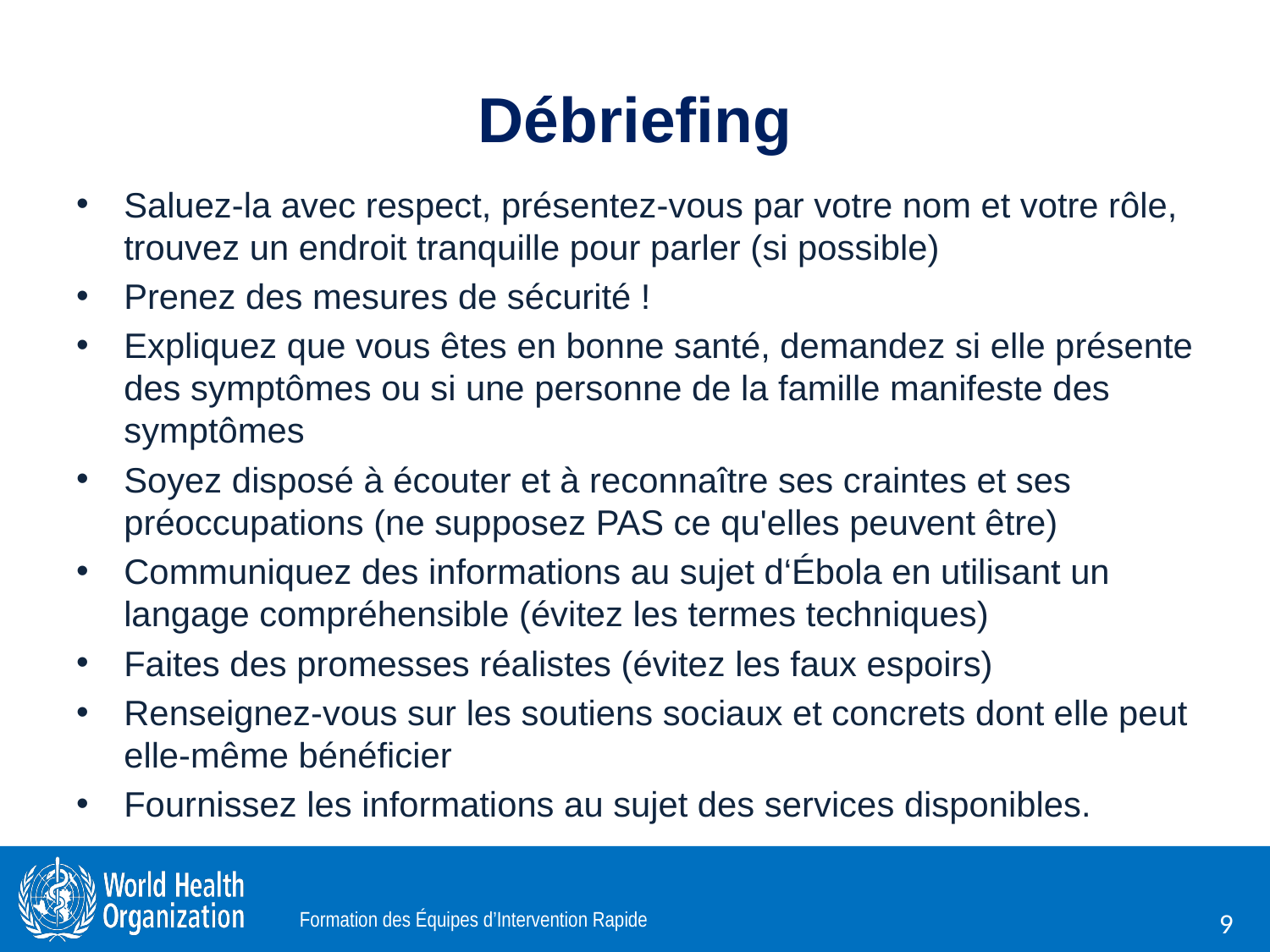

# Débriefing
Saluez-la avec respect, présentez-vous par votre nom et votre rôle, trouvez un endroit tranquille pour parler (si possible)
Prenez des mesures de sécurité !
Expliquez que vous êtes en bonne santé, demandez si elle présente des symptômes ou si une personne de la famille manifeste des symptômes
Soyez disposé à écouter et à reconnaître ses craintes et ses préoccupations (ne supposez PAS ce qu'elles peuvent être)
Communiquez des informations au sujet d‘Ébola en utilisant un langage compréhensible (évitez les termes techniques)
Faites des promesses réalistes (évitez les faux espoirs)
Renseignez-vous sur les soutiens sociaux et concrets dont elle peut elle-même bénéficier
Fournissez les informations au sujet des services disponibles.